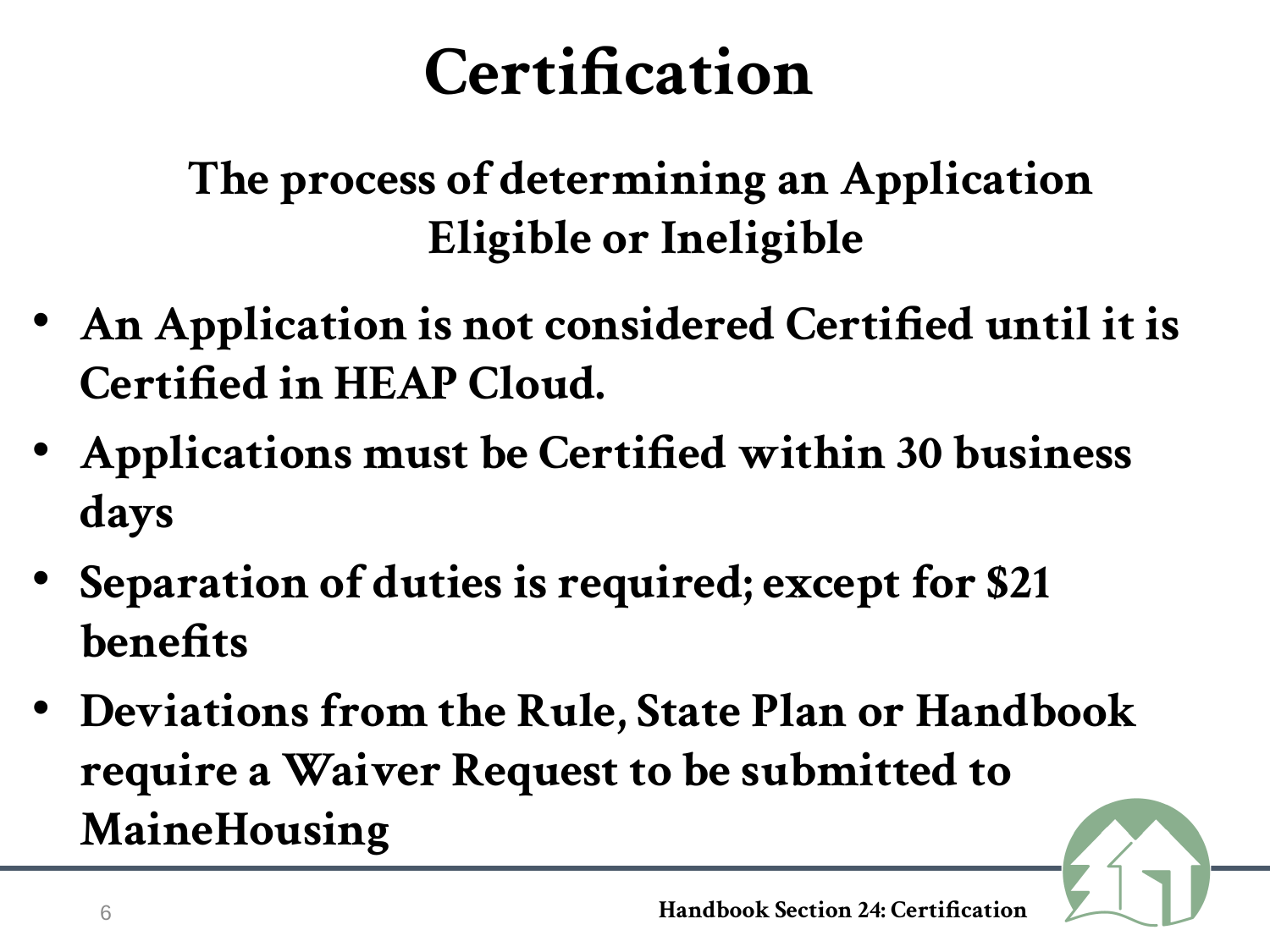

# Certification
The process of determining an Application
Eligible or Ineligible
An Application is not considered Certified until it is Certified in HEAP Cloud.
Applications must be Certified within 30 business days
Separation of duties is required; except for $21 benefits
Deviations from the Rule, State Plan or Handbook require a Waiver Request to be submitted to MaineHousing

6
Handbook Section 24: Certification